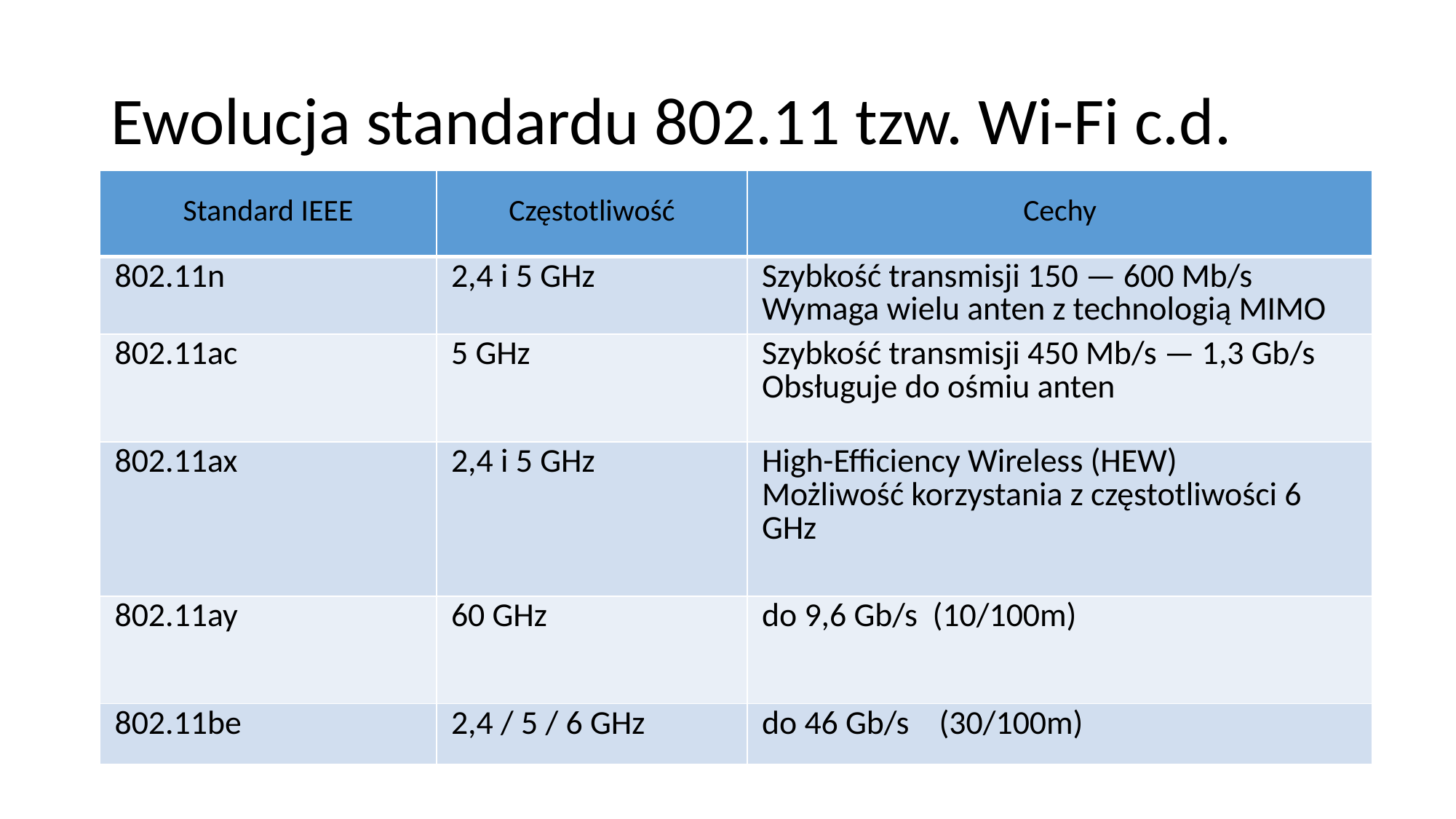

# Ewolucja standardu 802.11 tzw. Wi-Fi c.d.
| Standard IEEE | Częstotliwość | Cechy |
| --- | --- | --- |
| 802.11n | 2,4 i 5 GHz | Szybkość transmisji 150 — 600 Mb/s Wymaga wielu anten z technologią MIMO |
| 802.11ac | 5 GHz | Szybkość transmisji 450 Mb/s — 1,3 Gb/s Obsługuje do ośmiu anten |
| 802.11ax | 2,4 i 5 GHz | High-Efficiency Wireless (HEW) Możliwość korzystania z częstotliwości 6 GHz |
| 802.11ay | 60 GHz | do 9,6 Gb/s (10/100m) |
| 802.11be | 2,4 / 5 / 6 GHz | do 46 Gb/s (30/100m) |